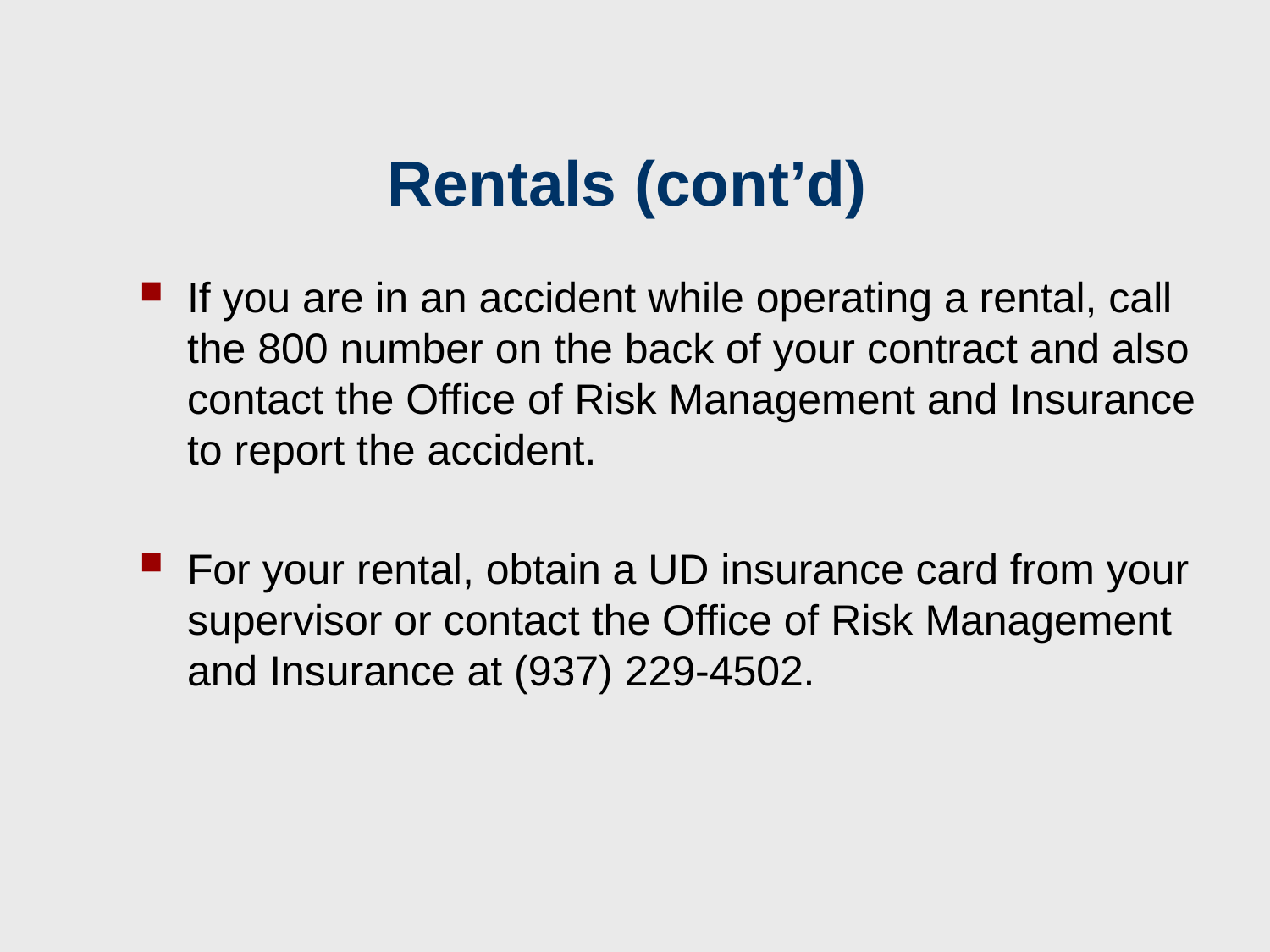

# Rentals (cont’d)
If you are in an accident while operating a rental, call the 800 number on the back of your contract and also contact the Office of Risk Management and Insurance to report the accident.

For your rental, obtain a UD insurance card from your supervisor or contact the Office of Risk Management and Insurance at (937) 229-4502.